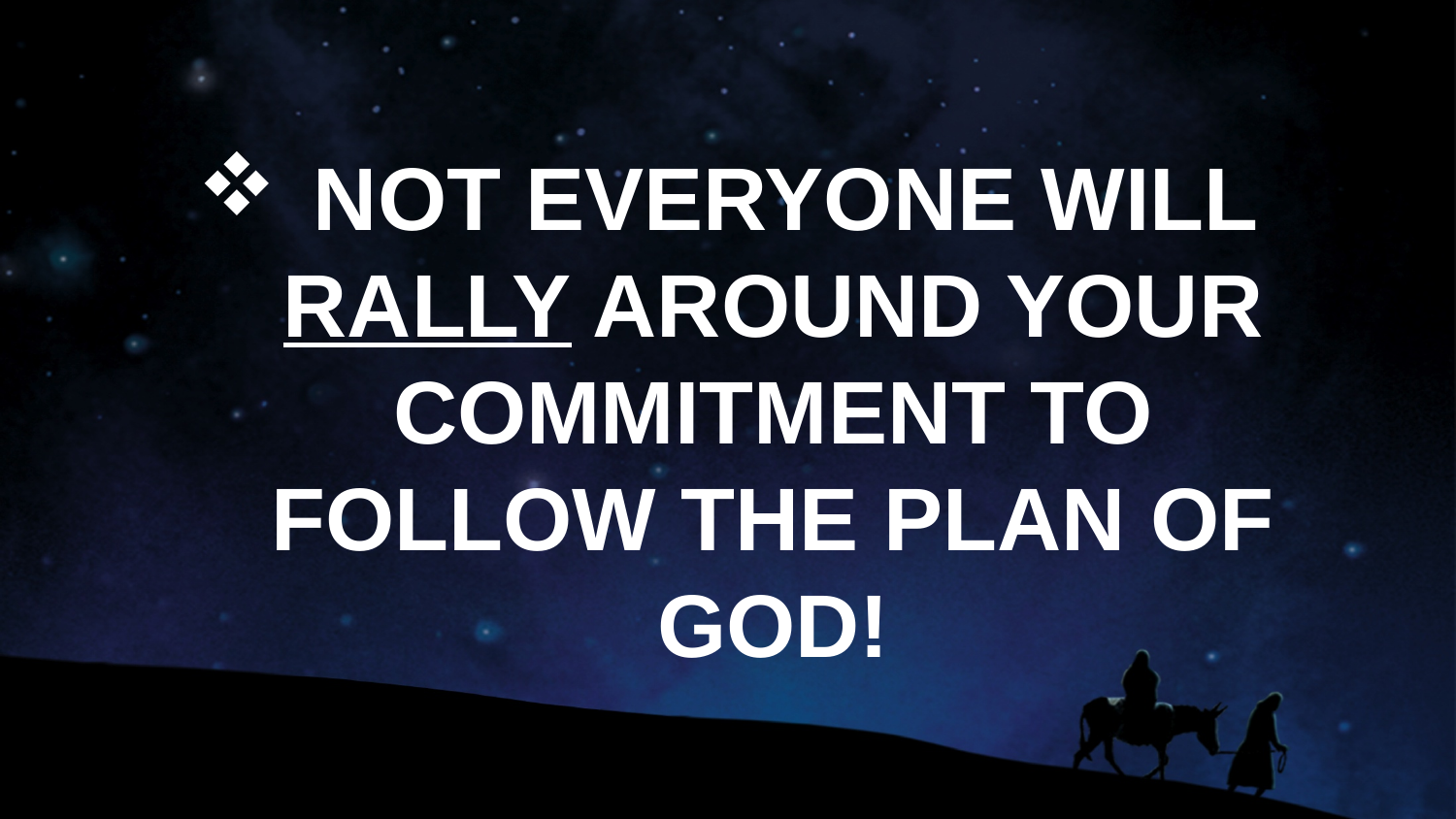

# NOT EVERYONE WILL RALLY AROUND YOUR COMMITMENT TO FOLLOW THE PLAN OF GOD!